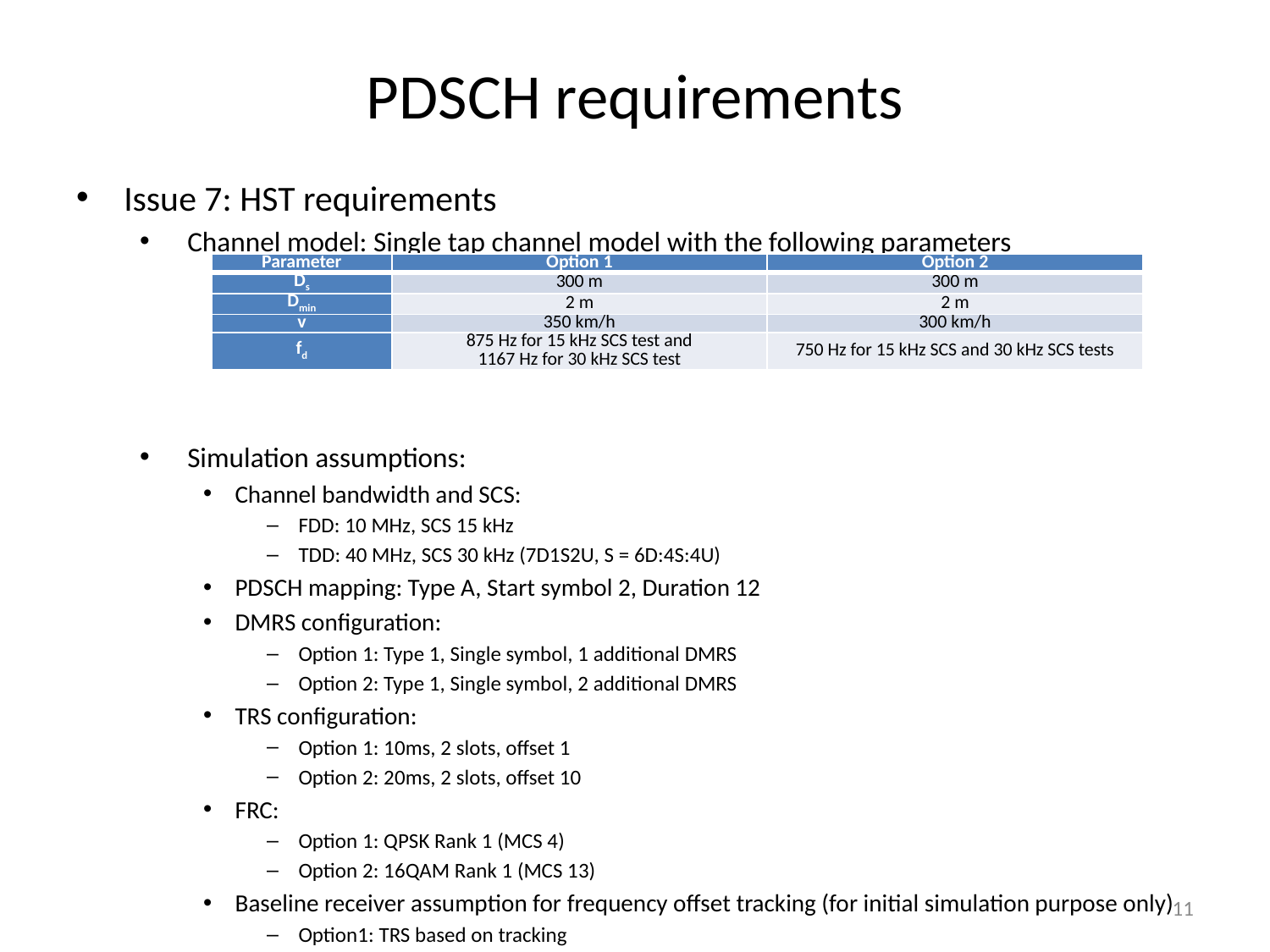

# PDSCH requirements
Issue 7: HST requirements
Channel model: Single tap channel model with the following parameters

Simulation assumptions:
Channel bandwidth and SCS:
FDD: 10 MHz, SCS 15 kHz
TDD: 40 MHz, SCS 30 kHz (7D1S2U, S = 6D:4S:4U)
PDSCH mapping: Type A, Start symbol 2, Duration 12
DMRS configuration:
Option 1: Type 1, Single symbol, 1 additional DMRS
Option 2: Type 1, Single symbol, 2 additional DMRS
TRS configuration:
Option 1: 10ms, 2 slots, offset 1
Option 2: 20ms, 2 slots, offset 10
FRC:
Option 1: QPSK Rank 1 (MCS 4)
Option 2: 16QAM Rank 1 (MCS 13)
Baseline receiver assumption for frequency offset tracking (for initial simulation purpose only)
Option1: TRS based on tracking
Option2: SSB+TRS based on tracking (SSB with 20ms periodicity)

| Parameter | Option 1 | Option 2 |
| --- | --- | --- |
| Ds | 300 m | 300 m |
| Dmin | 2 m | 2 m |
| v | 350 km/h | 300 km/h |
| fd | 875 Hz for 15 kHz SCS test and 1167 Hz for 30 kHz SCS test | 750 Hz for 15 kHz SCS and 30 kHz SCS tests |
11